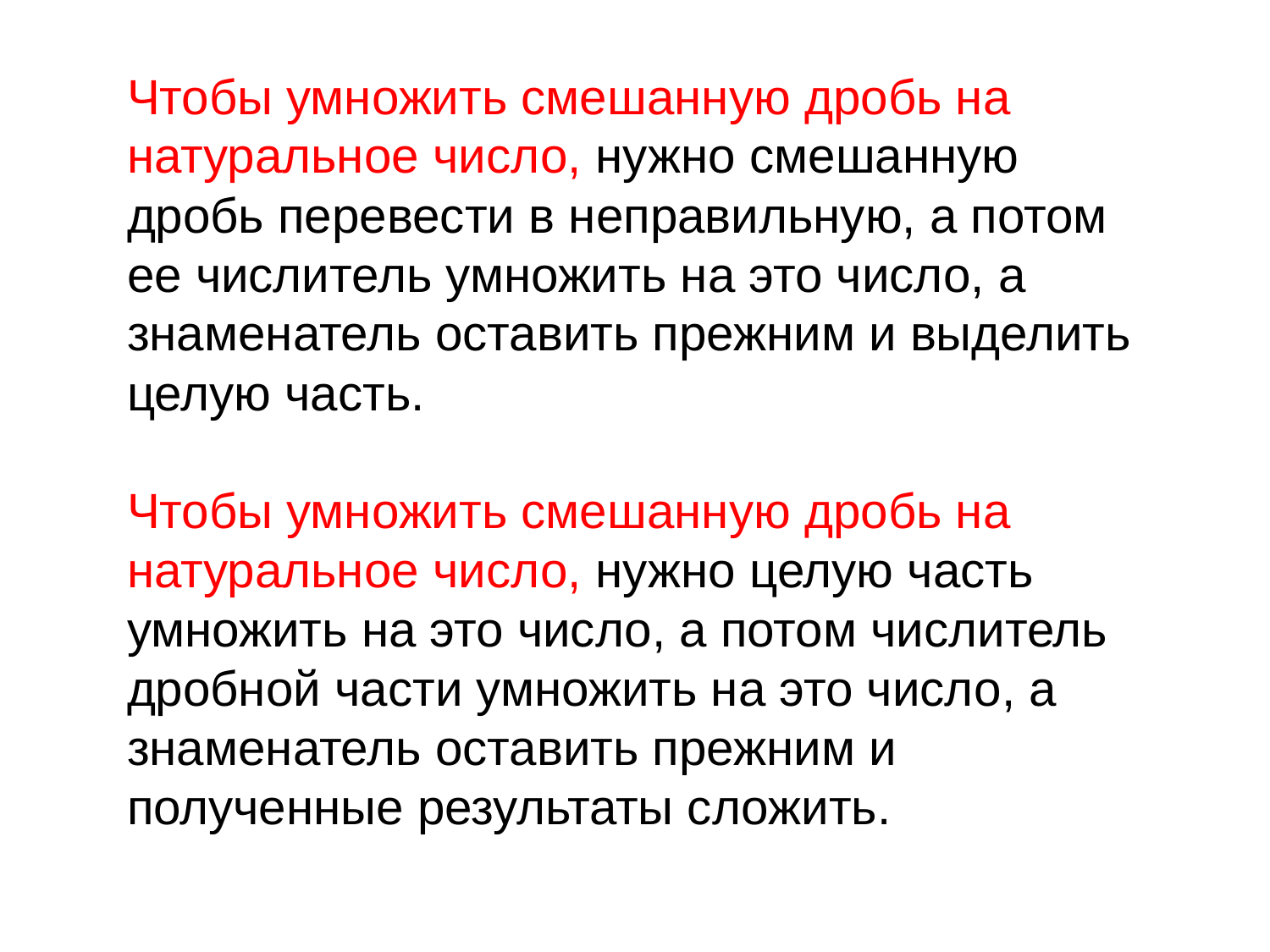

# Чтобы умножить смешанную дробь на натуральное число, нужно смешанную дробь перевести в неправильную, а потом ее числитель умножить на это число, а знаменатель оставить прежним и выделить целую часть. Чтобы умножить смешанную дробь на натуральное число, нужно целую часть умножить на это число, а потом числитель дробной части умножить на это число, а знаменатель оставить прежним и полученные результаты сложить.